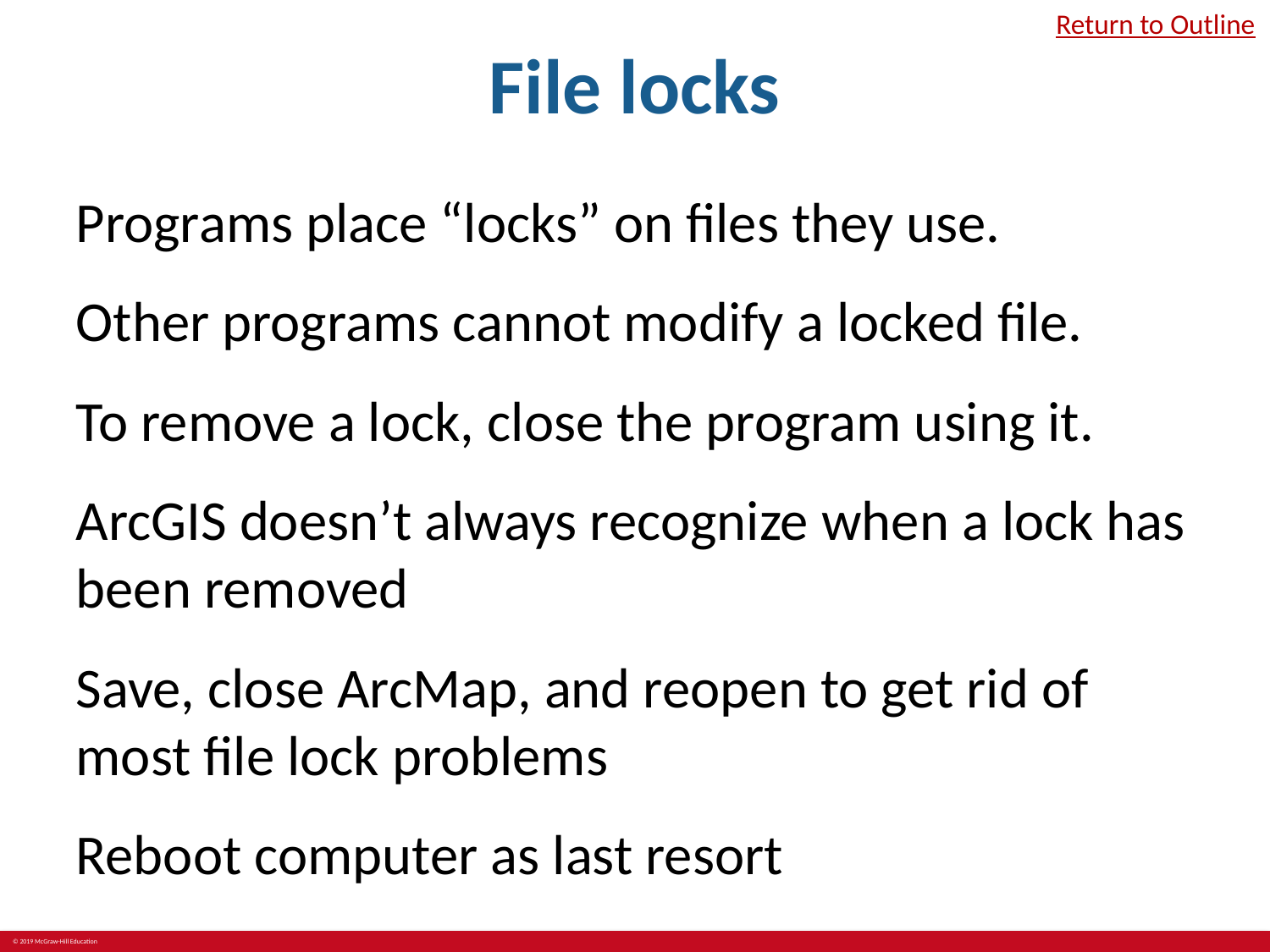

# File locks
Return to Outline
Programs place “locks” on files they use.
Other programs cannot modify a locked file.
To remove a lock, close the program using it.
ArcGIS doesn’t always recognize when a lock has been removed
Save, close ArcMap, and reopen to get rid of most file lock problems
Reboot computer as last resort